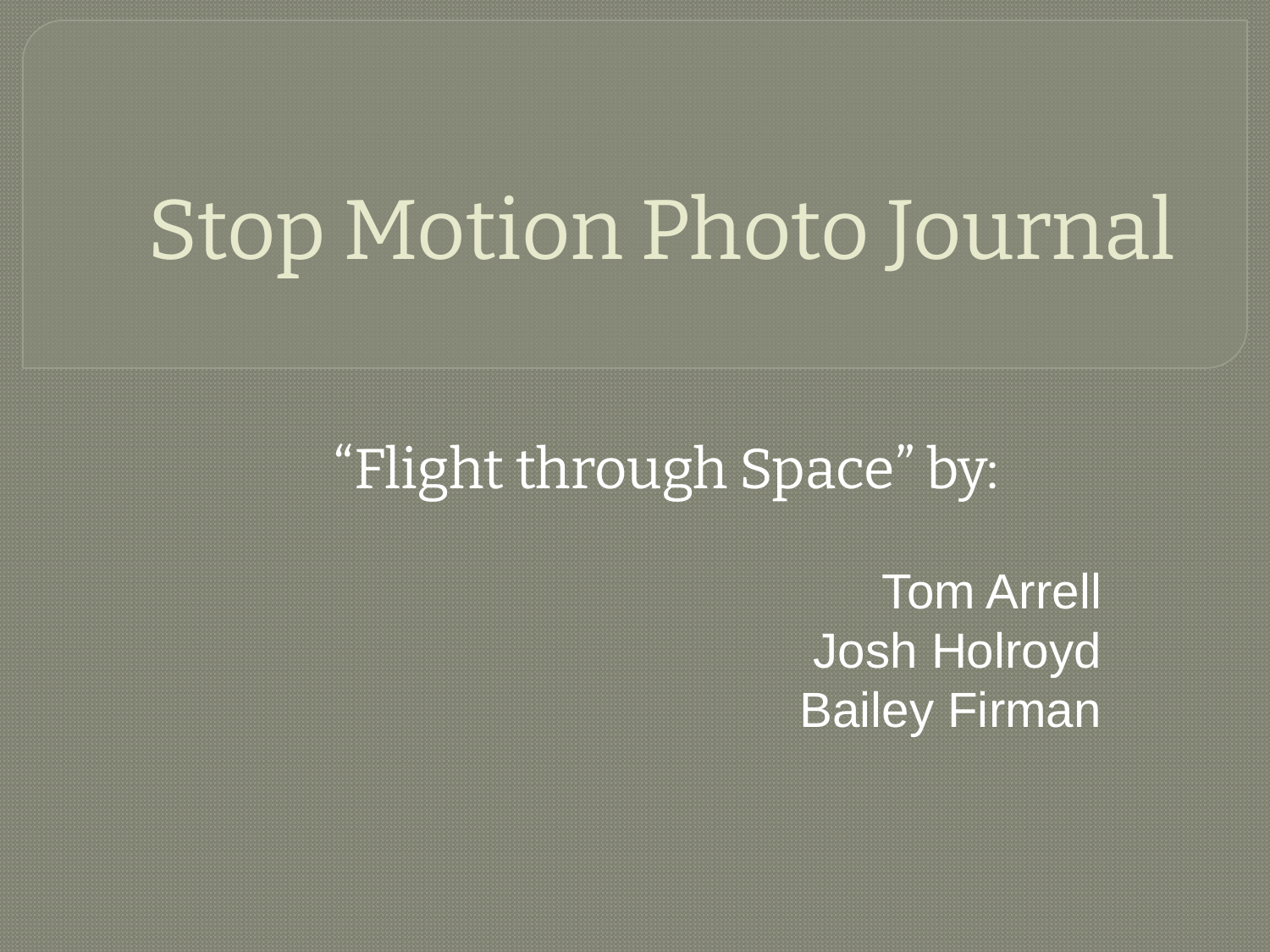

# Stop Motion Photo Journal
“Flight through Space” by:

Tom Arrell
Josh Holroyd
Bailey Firman